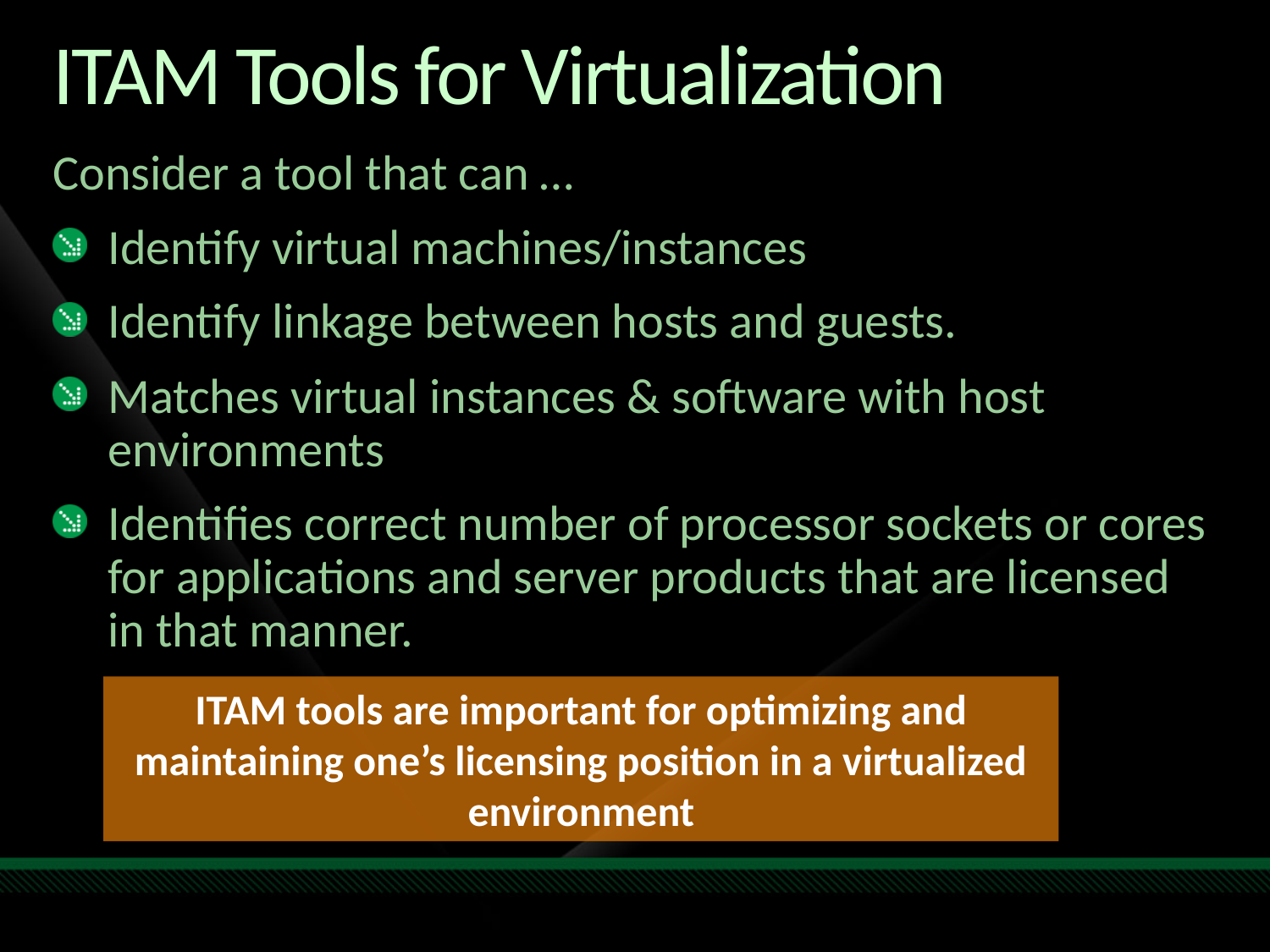

# ITAM Tools for Virtualization
Consider a tool that can …
Identify virtual machines/instances
Identify linkage between hosts and guests.
Matches virtual instances & software with host environments
Identifies correct number of processor sockets or cores for applications and server products that are licensed in that manner.

ITAM tools are important for optimizing and maintaining one’s licensing position in a virtualized environment